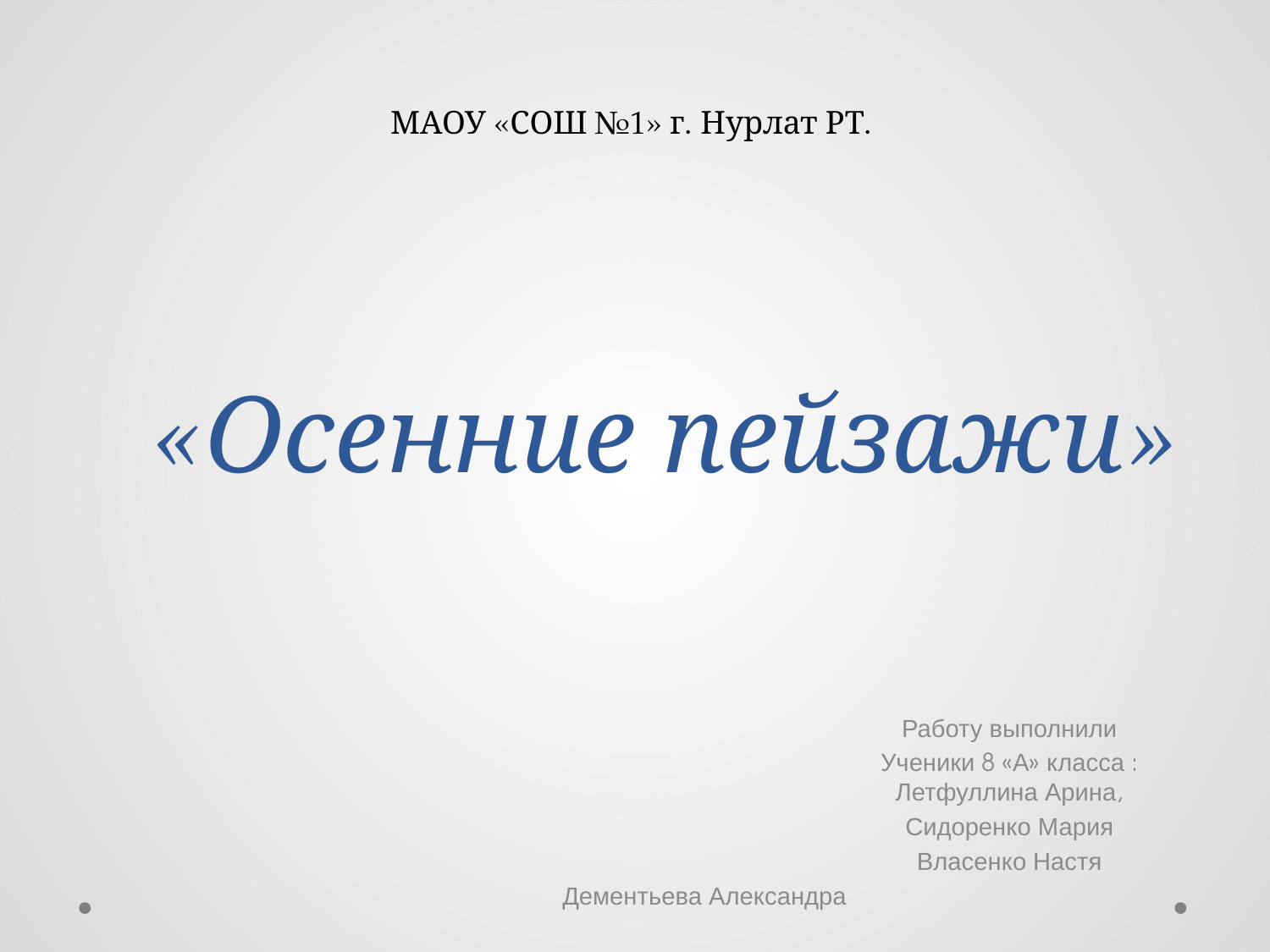

МАОУ «СОШ №1» г. Нурлат РТ.
# «Осенние пейзажи»
Работу выполнили
Ученики 8 «А» класса :
Летфуллина Арина,
Сидоренко Мария
Власенко Настя
Дементьева Александра